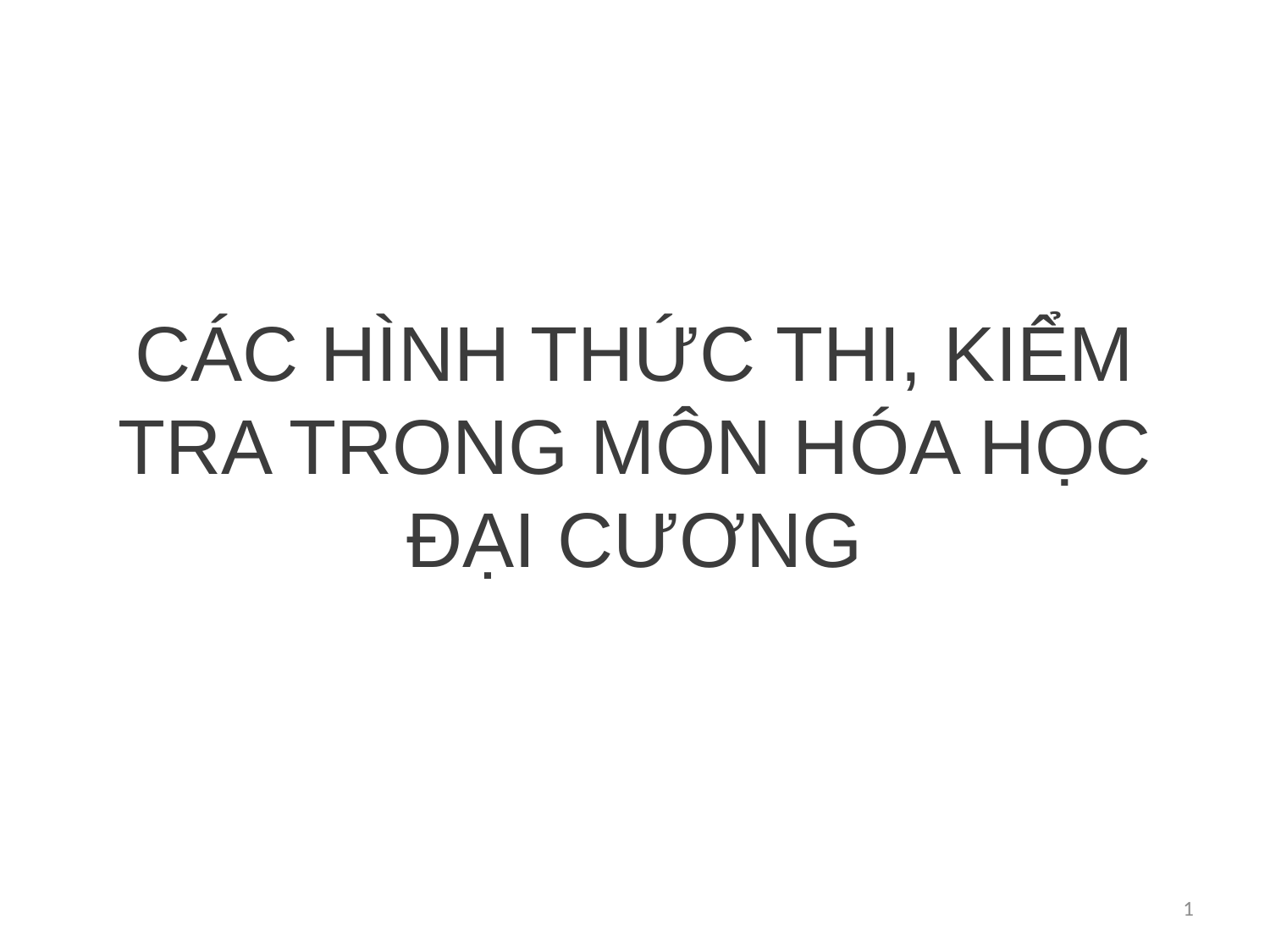

# CÁC HÌNH THỨC THI, KIỂM TRA TRONG MÔN HÓA HỌC ĐẠI CƯƠNG

1